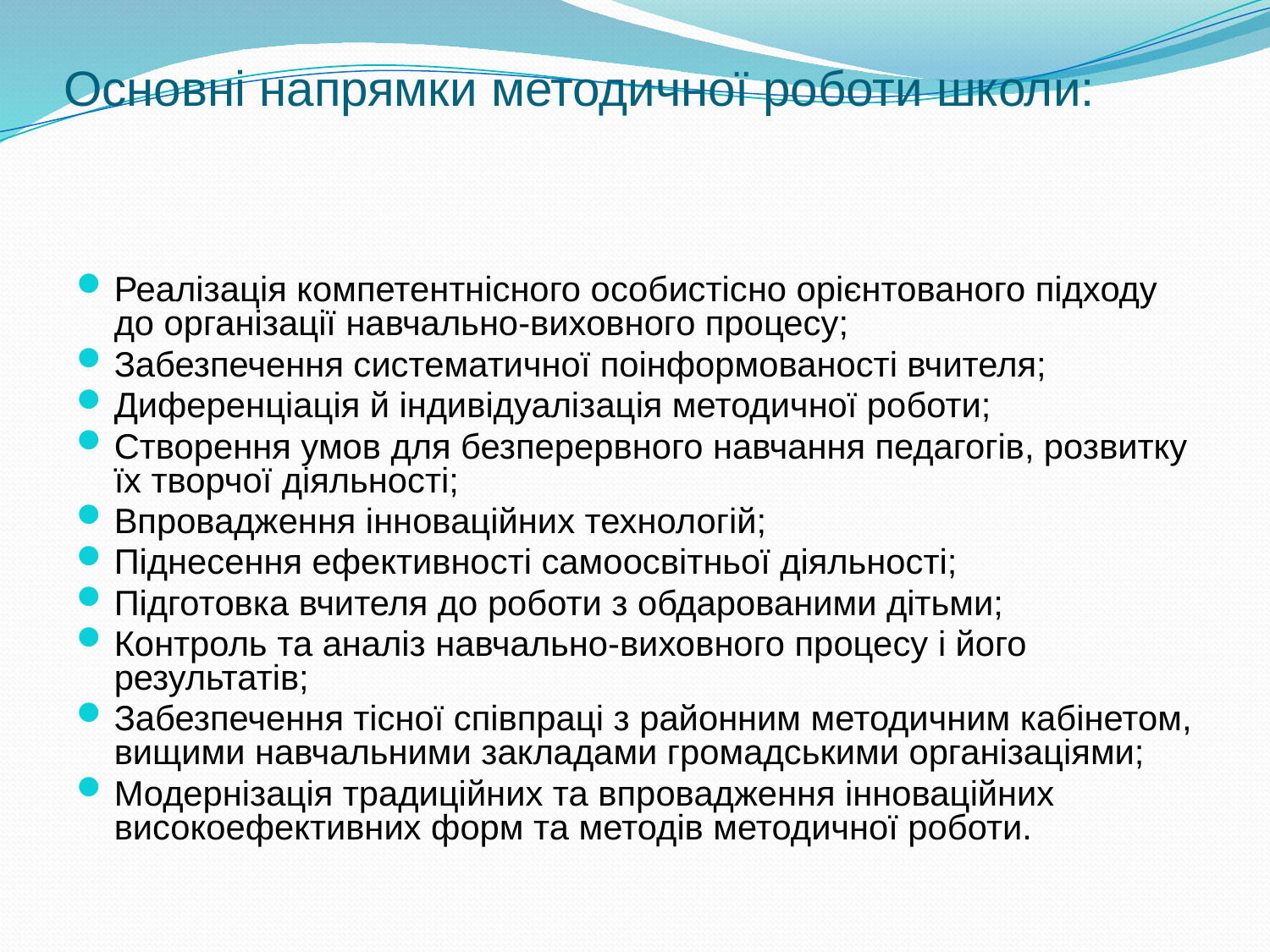

# Основні напрямки методичної роботи школи:
Реалізація компетентнісного особистісно орієнтованого підходу до організації навчально-виховного процесу;
Забезпечення систематичної поінформованості вчителя;
Диференціація й індивідуалізація методичної роботи;
Створення умов для безперервного навчання педагогів, розвитку їх творчої діяльності;
Впровадження інноваційних технологій;
Піднесення ефективності самоосвітньої діяльності;
Підготовка вчителя до роботи з обдарованими дітьми;
Контроль та аналіз навчально-виховного процесу і його результатів;
Забезпечення тісної співпраці з районним методичним кабінетом, вищими навчальними закладами громадськими організаціями;
Модернізація традиційних та впровадження інноваційних високоефективних форм та методів методичної роботи.